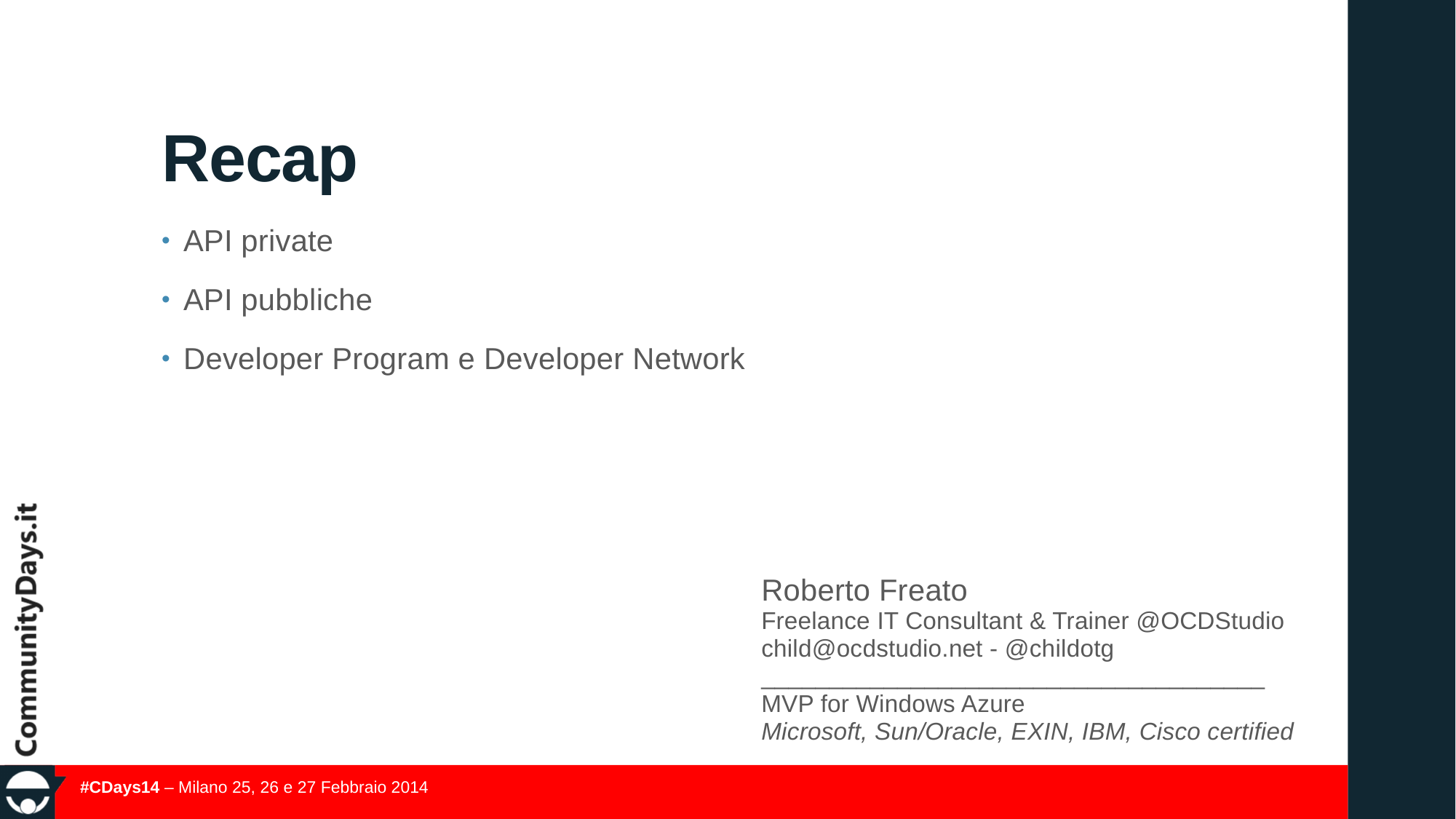

# Recap
API private
API pubbliche
Developer Program e Developer Network
Roberto Freato
Freelance IT Consultant & Trainer @OCDStudio
child@ocdstudio.net - @childotg
_____________________________________
MVP for Windows Azure
Microsoft, Sun/Oracle, EXIN, IBM, Cisco certified